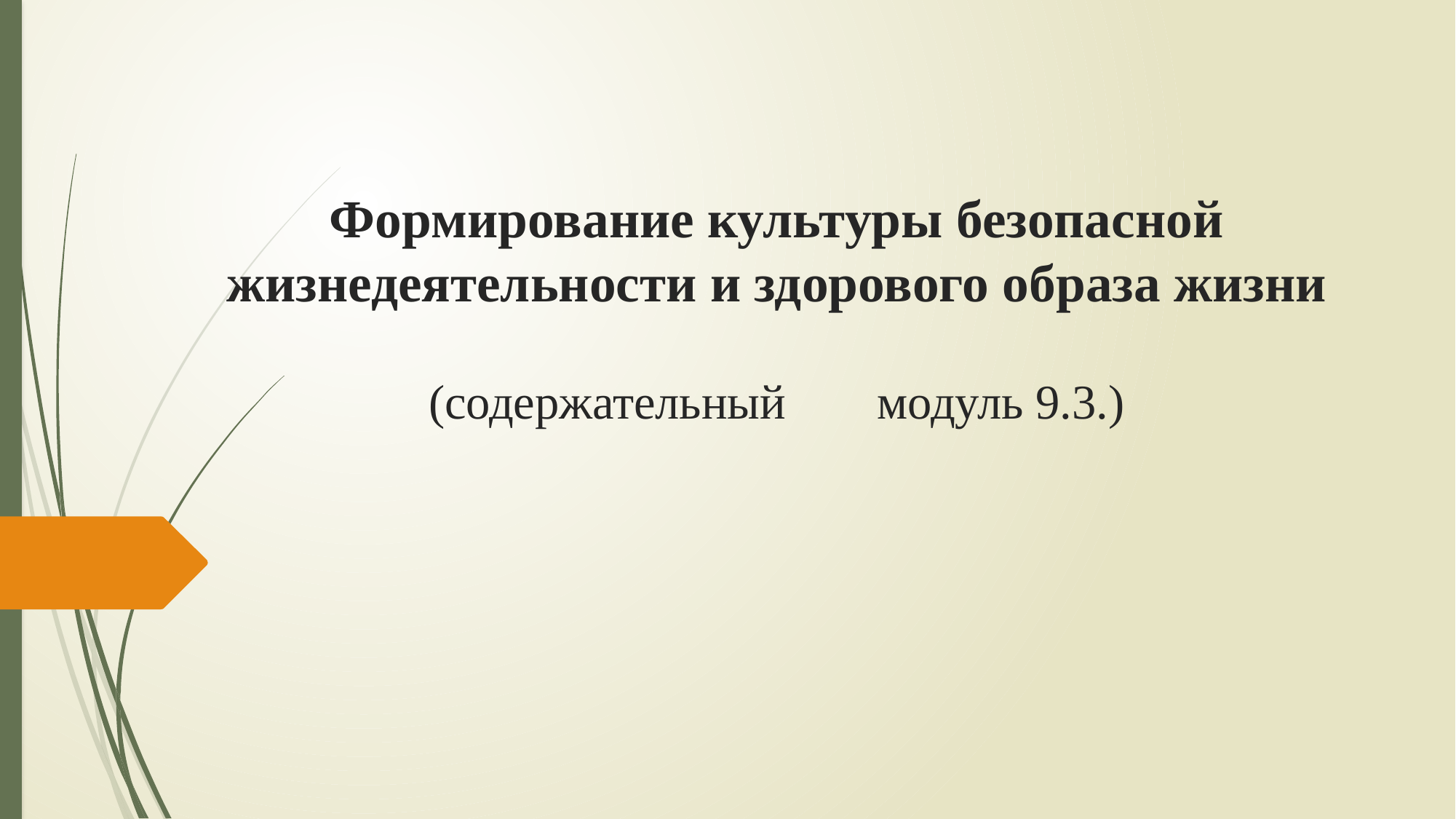

# Формирование культуры безопасной жизнедеятельности и здорового образа жизни (содержательный	 модуль 9.3.)